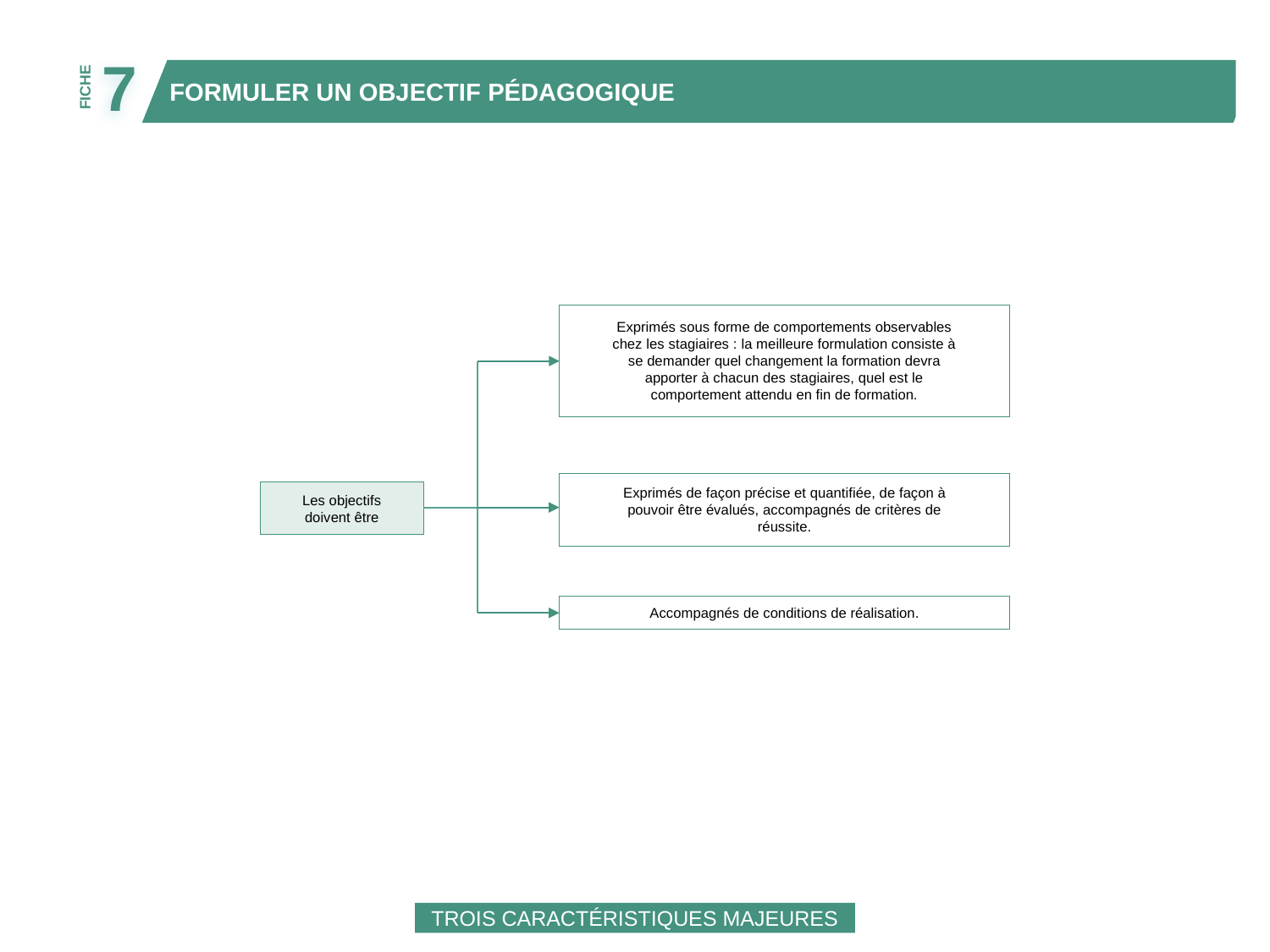

7

FORMULER UN OBJECTIF PÉDAGOGIQUE
FICHE

Exprimés sous forme de comportements observables
chez les stagiaires : la meilleure formulation consiste à
se demander quel changement la formation devra
apporter à chacun des stagiaires, quel est le
comportement attendu en fin de formation.

Exprimés de façon précise et quantifiée, de façon à
pouvoir être évalués, accompagnés de critères de
réussite.
Les objectifs
doivent être

Accompagnés de conditions de réalisation.
TROIS CARACTÉRISTIQUES MAJEURES